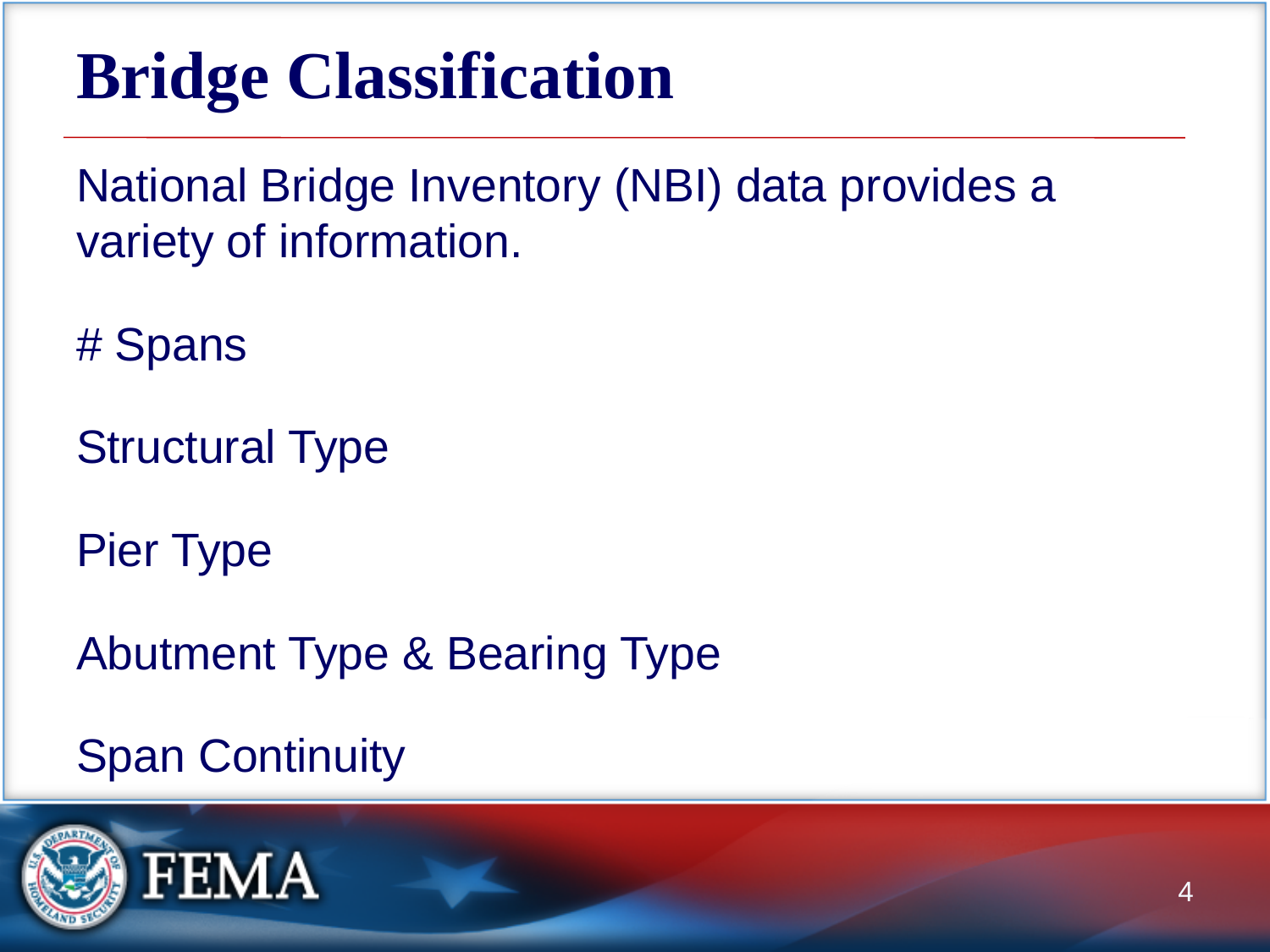

# Bridge Classification
National Bridge Inventory (NBI) data provides a variety of information.
# Spans
Structural Type
Pier Type
Abutment Type & Bearing Type
Span Continuity

4